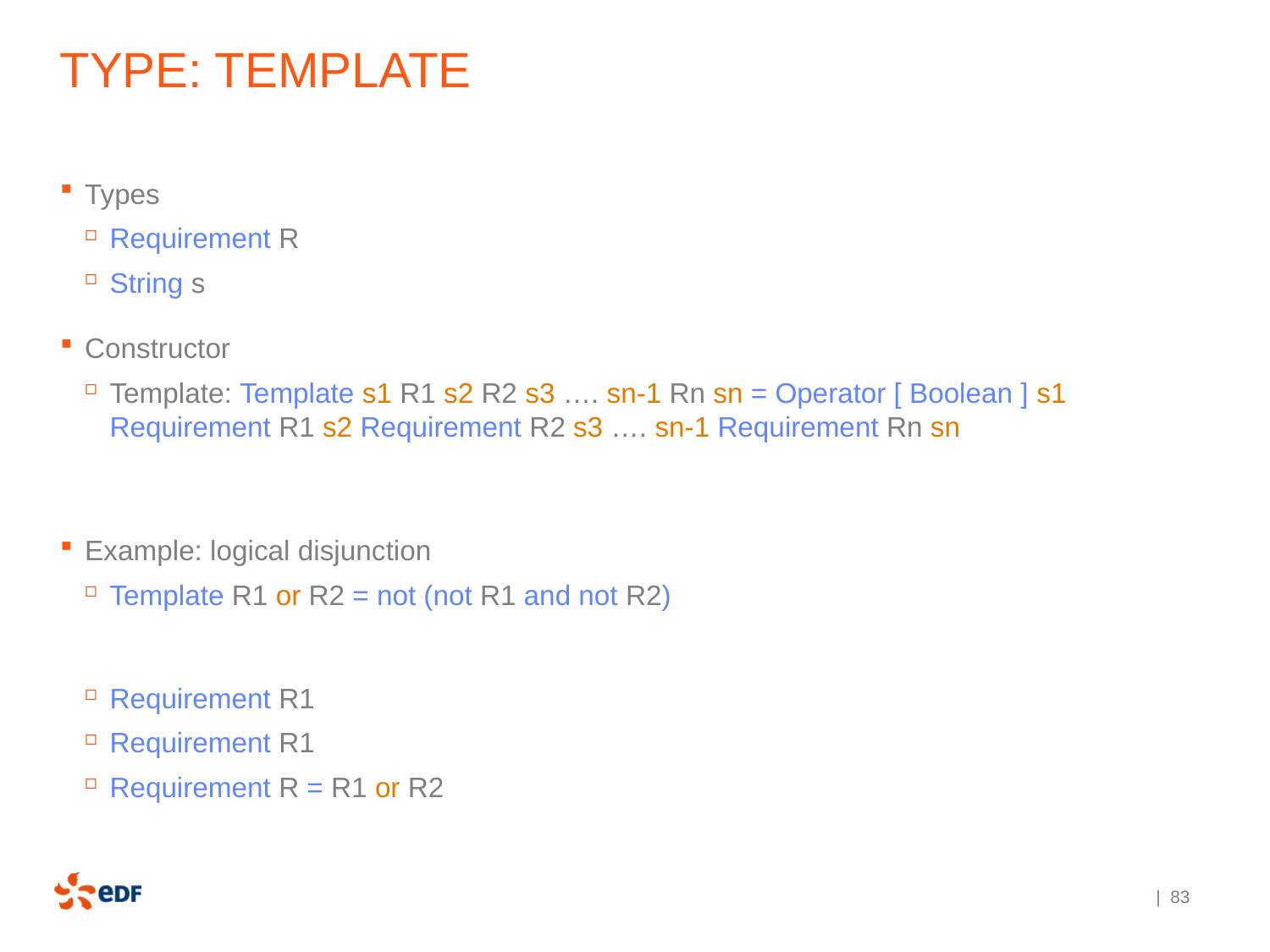

# Type: Template
Types
Requirement R
String s
Constructor
Template: Template s1 R1 s2 R2 s3 …. sn-1 Rn sn = Operator [ Boolean ] s1 Requirement R1 s2 Requirement R2 s3 …. sn-1 Requirement Rn sn

Example: logical disjunction
Template R1 or R2 = not (not R1 and not R2)

Requirement R1
Requirement R1
Requirement R = R1 or R2